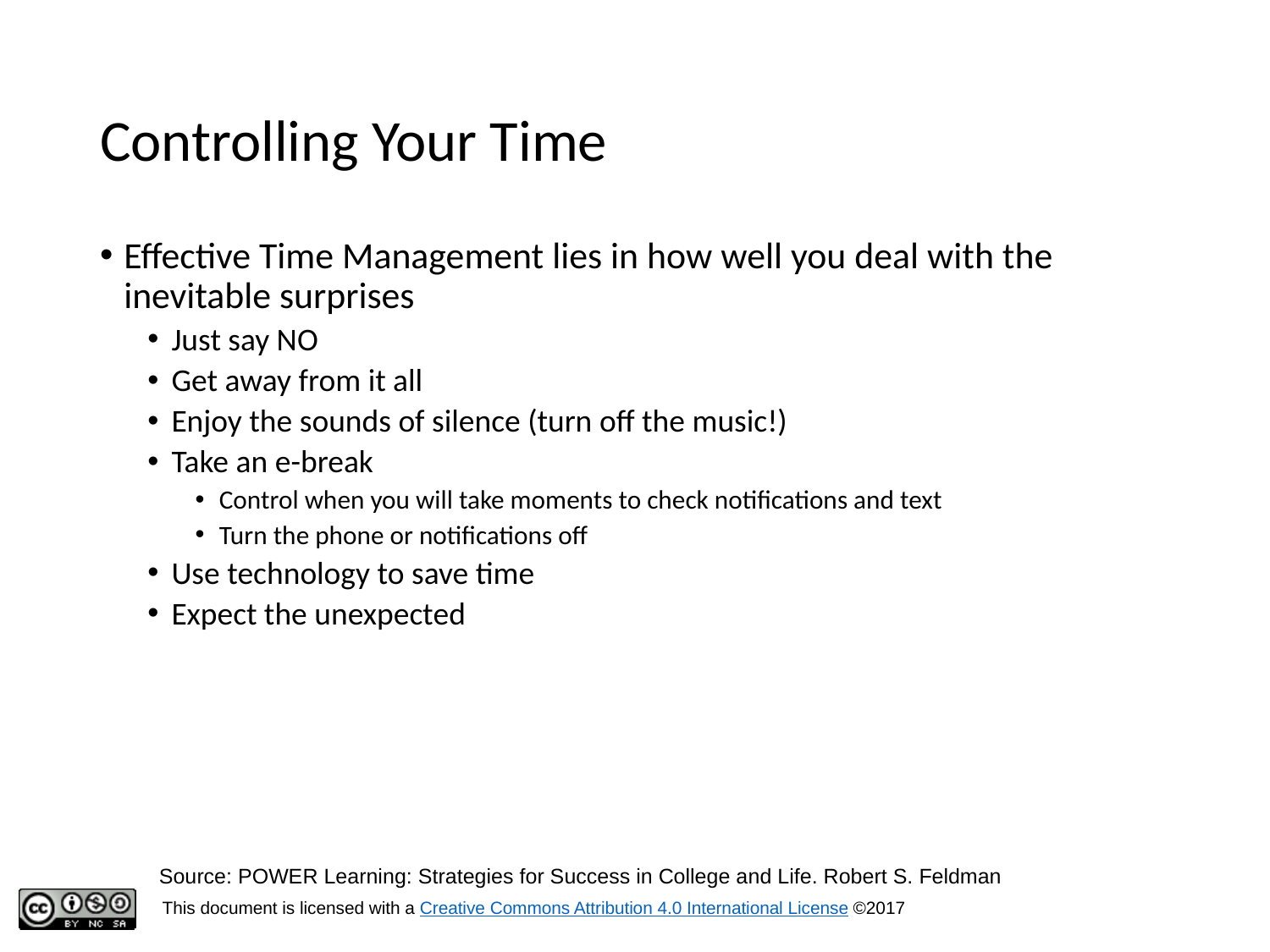

# Controlling Your Time
Effective Time Management lies in how well you deal with the inevitable surprises
Just say NO
Get away from it all
Enjoy the sounds of silence (turn off the music!)
Take an e-break
Control when you will take moments to check notifications and text
Turn the phone or notifications off
Use technology to save time
Expect the unexpected
Source: POWER Learning: Strategies for Success in College and Life. Robert S. Feldman